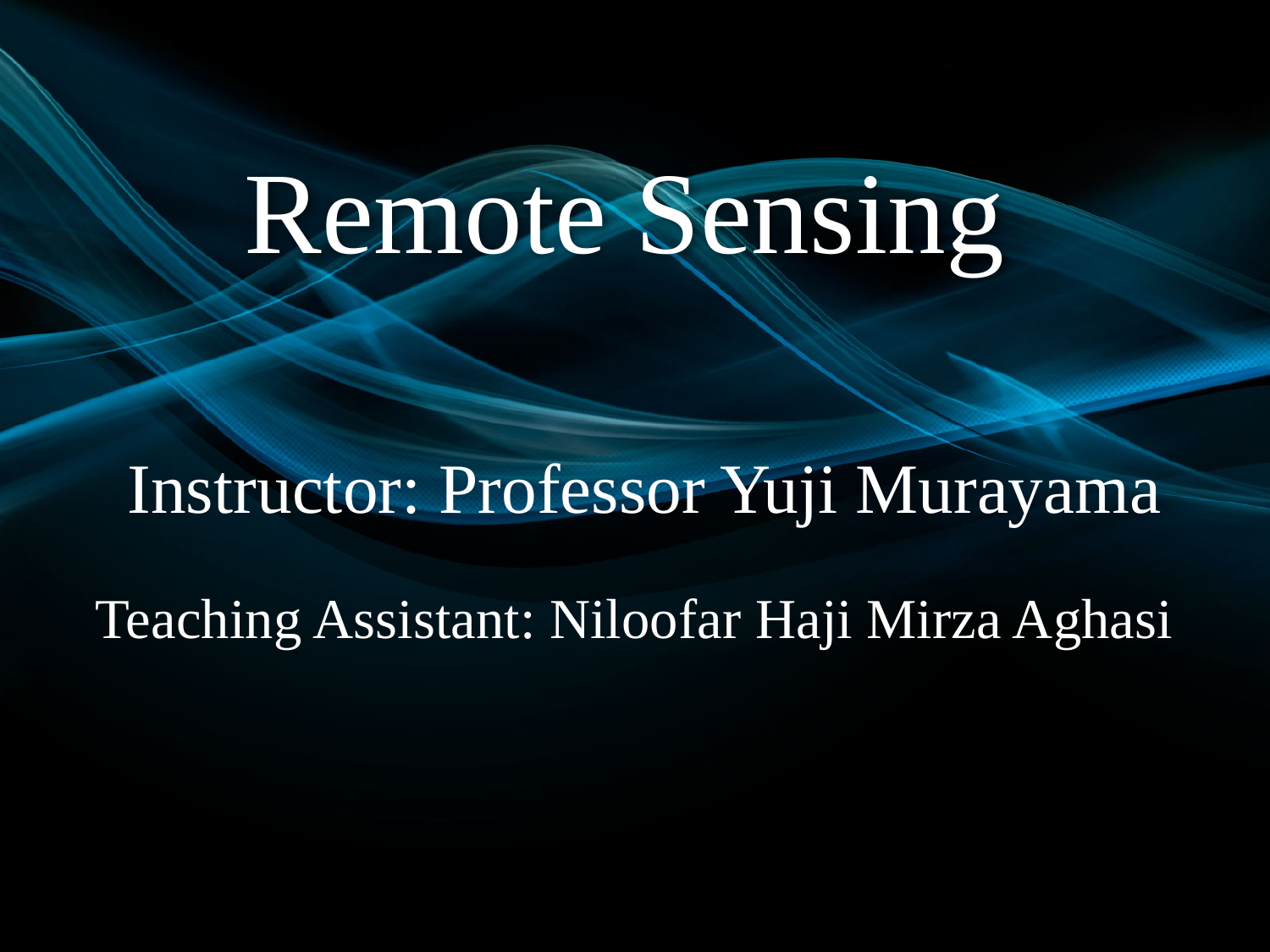

# Remote Sensing
Instructor: Professor Yuji Murayama

Teaching Assistant: Niloofar Haji Mirza Aghasi